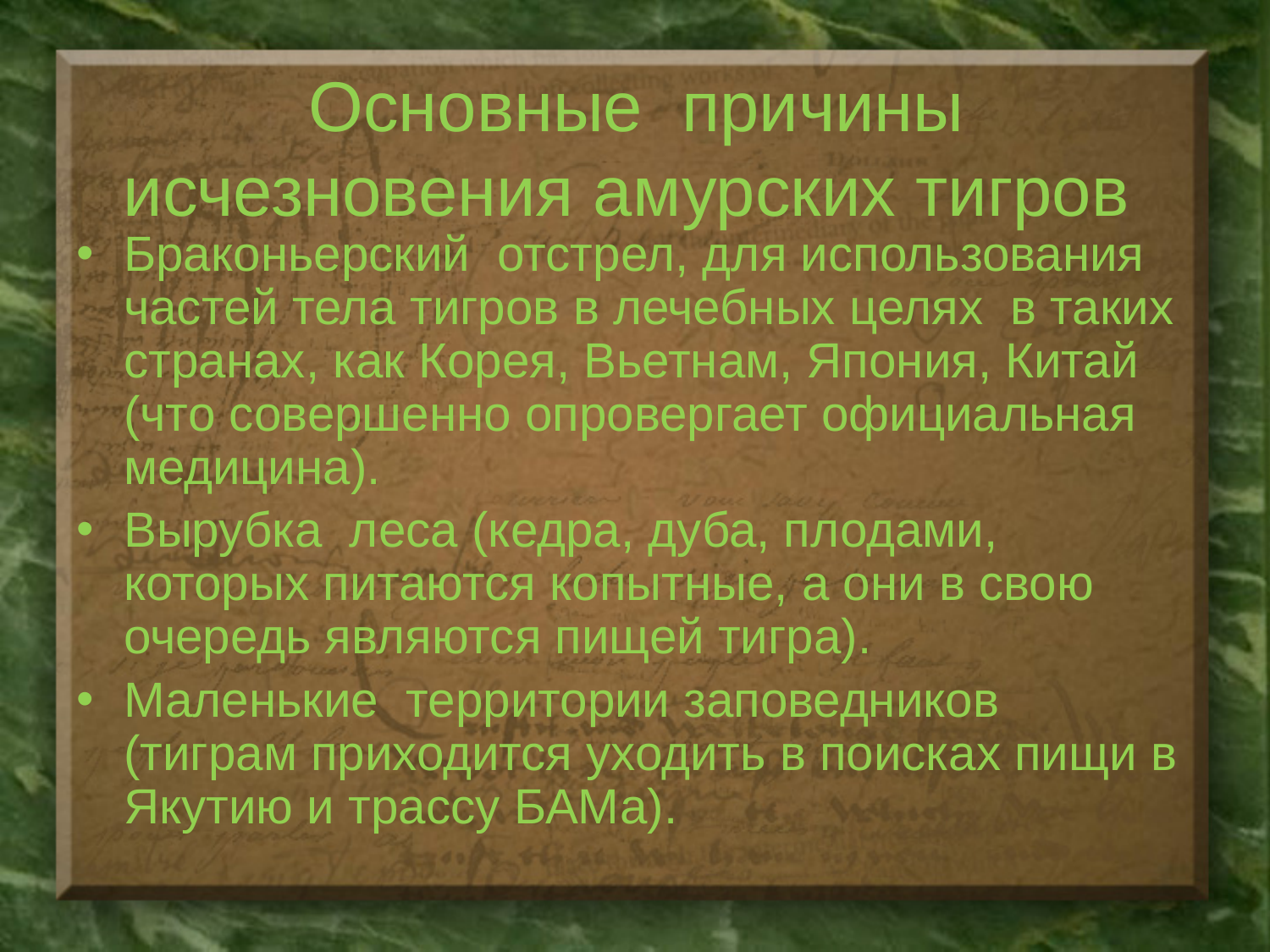

# Основные  причины исчезновения амурских тигров
Браконьерский  отстрел, для использования частей тела тигров в лечебных целях  в таких странах, как Корея, Вьетнам, Япония, Китай (что совершенно опровергает официальная медицина).
Вырубка  леса (кедра, дуба, плодами, которых питаются копытные, а они в свою очередь являются пищей тигра).
Маленькие  территории заповедников (тиграм приходится уходить в поисках пищи в Якутию и трассу БАМа).